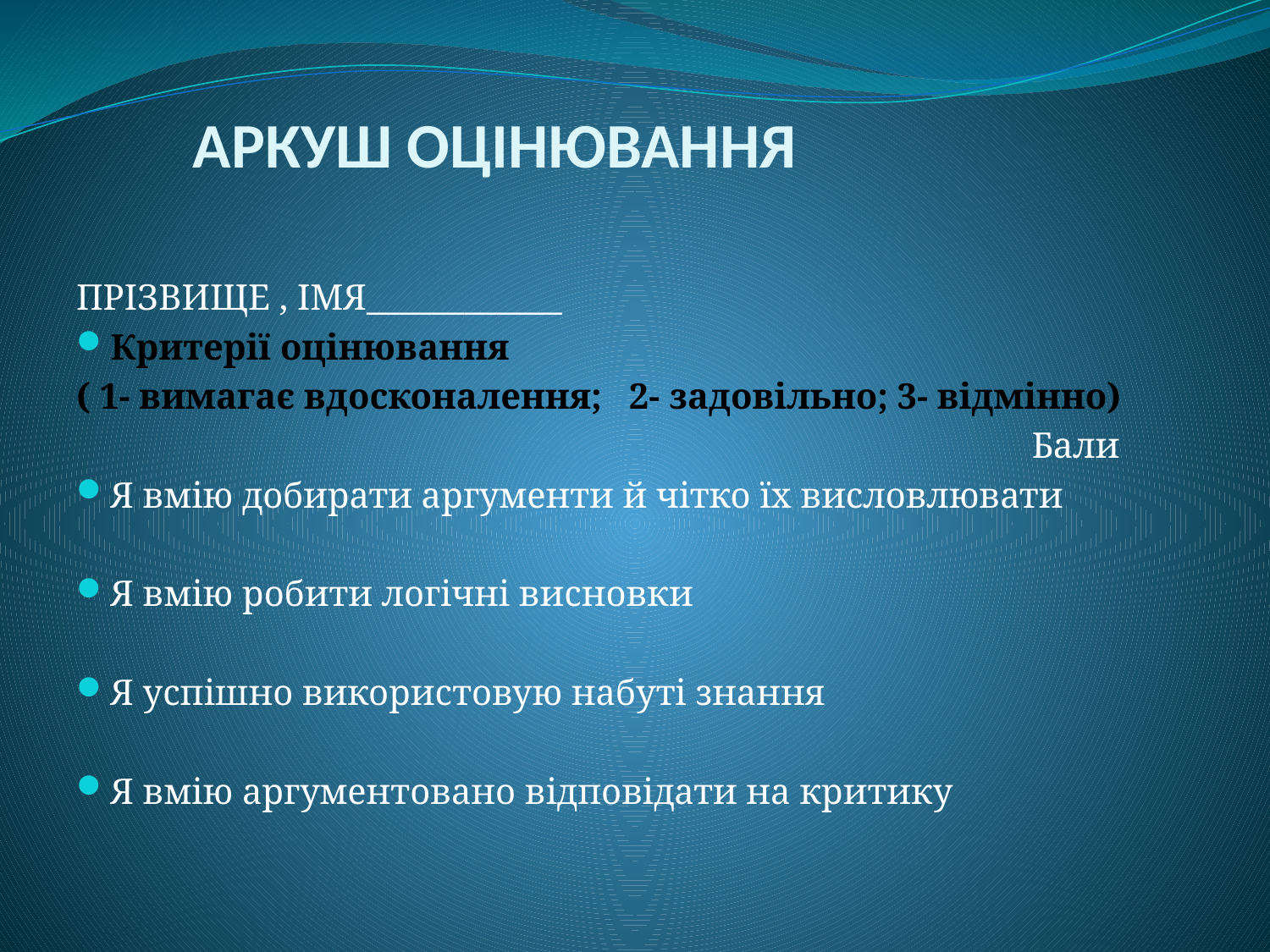

# АРКУШ ОЦІНЮВАННЯ
ПРІЗВИЩЕ , ІМЯ____________
Критерії оцінювання
( 1- вимагає вдосконалення;   2- задовільно; 3- відмінно)
                                                                                                         Бали
Я вмію добирати аргументи й чітко їх висловлювати

Я вмію робити логічні висновки

Я успішно використовую набуті знання

Я вмію аргументовано відповідати на критику